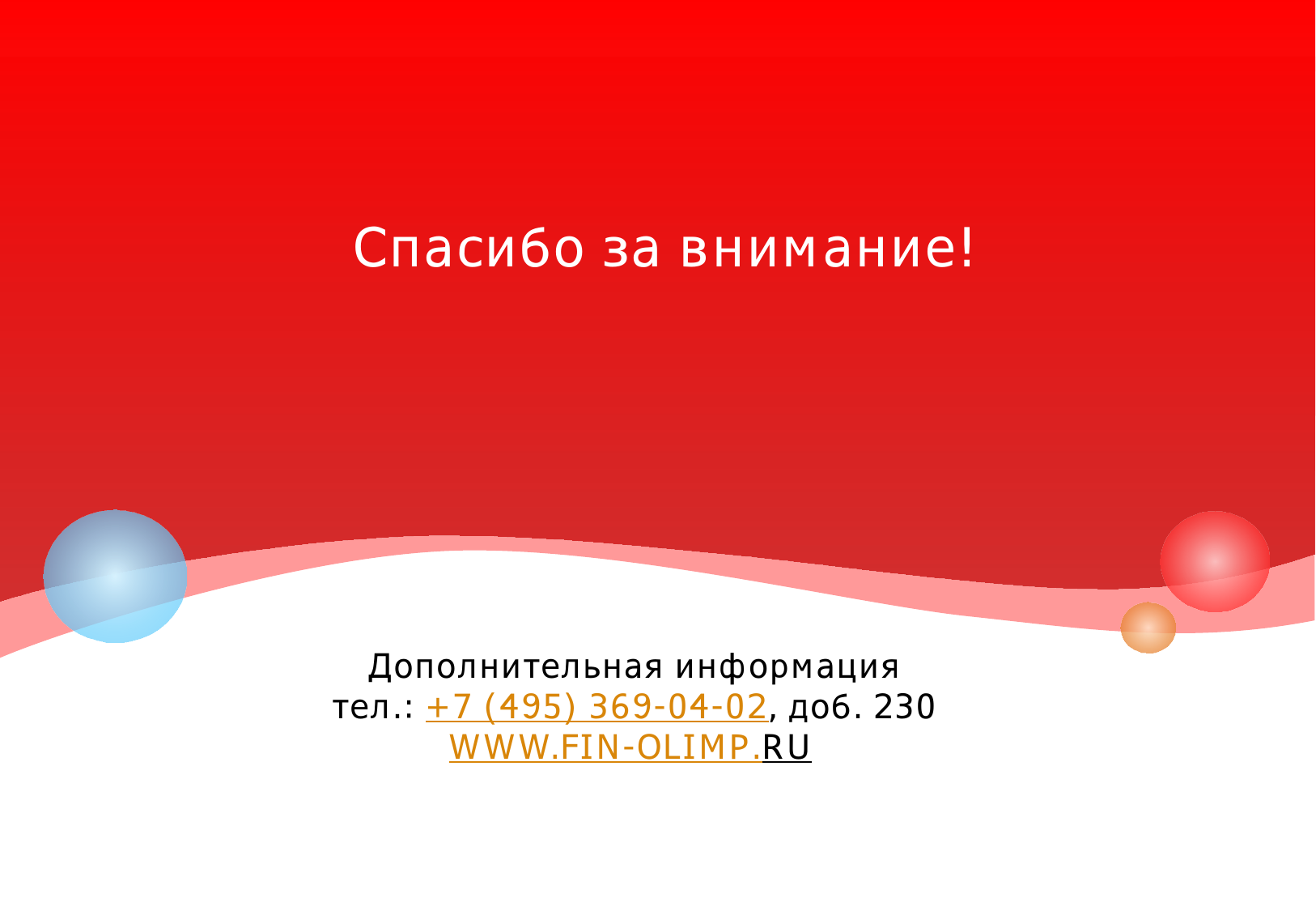

Спасибо за внимание!

# Дополнительная информация тел.: +7 (495) 369-04-02, доб. 230 www.fin-olimp.ru